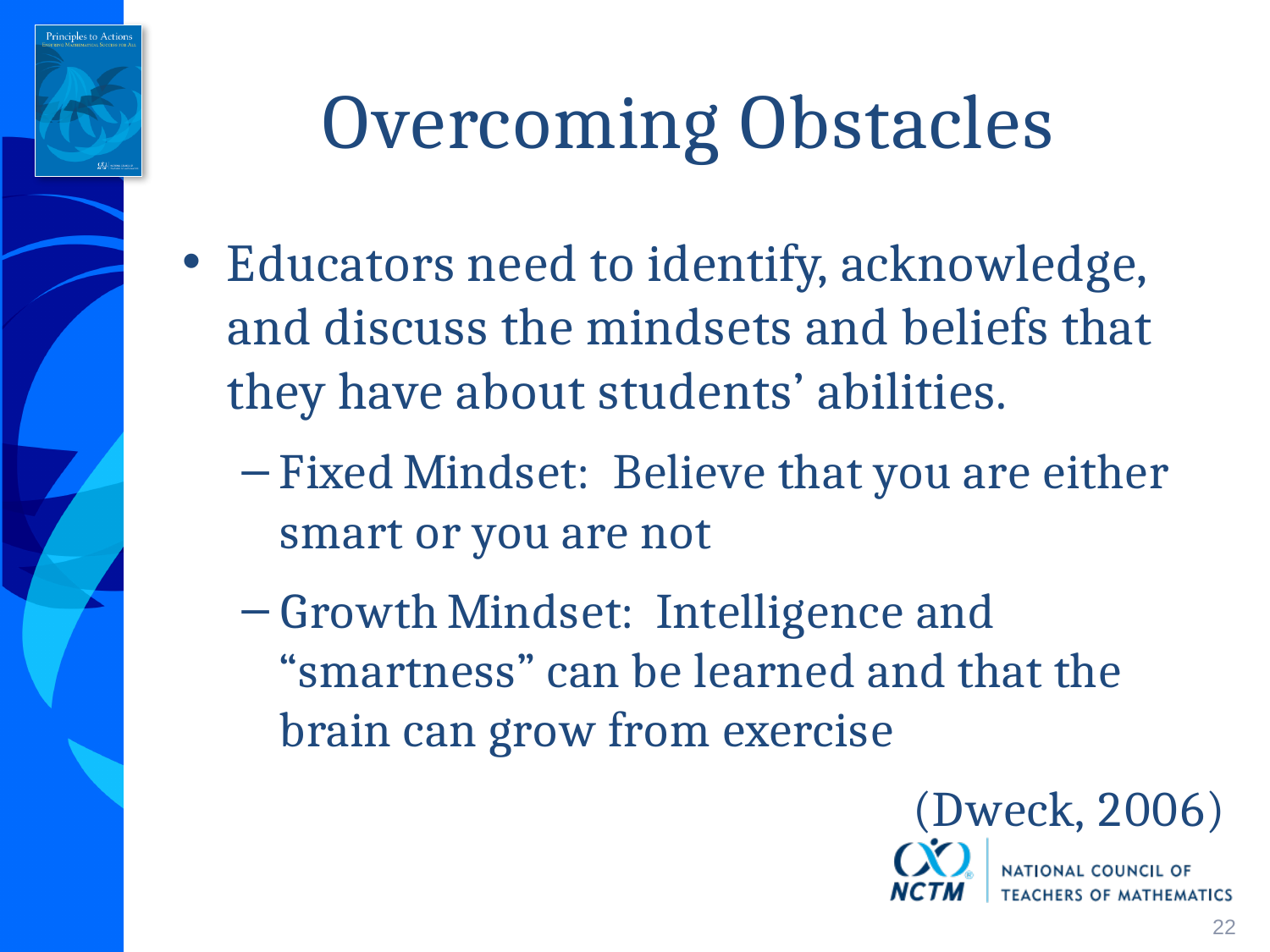

# Overcoming Obstacles
Educators need to identify, acknowledge, and discuss the mindsets and beliefs that they have about students’ abilities.
Fixed Mindset:  Believe that you are either smart or you are not
Growth Mindset:  Intelligence and “smartness” can be learned and that the brain can grow from exercise
(Dweck, 2006)
22